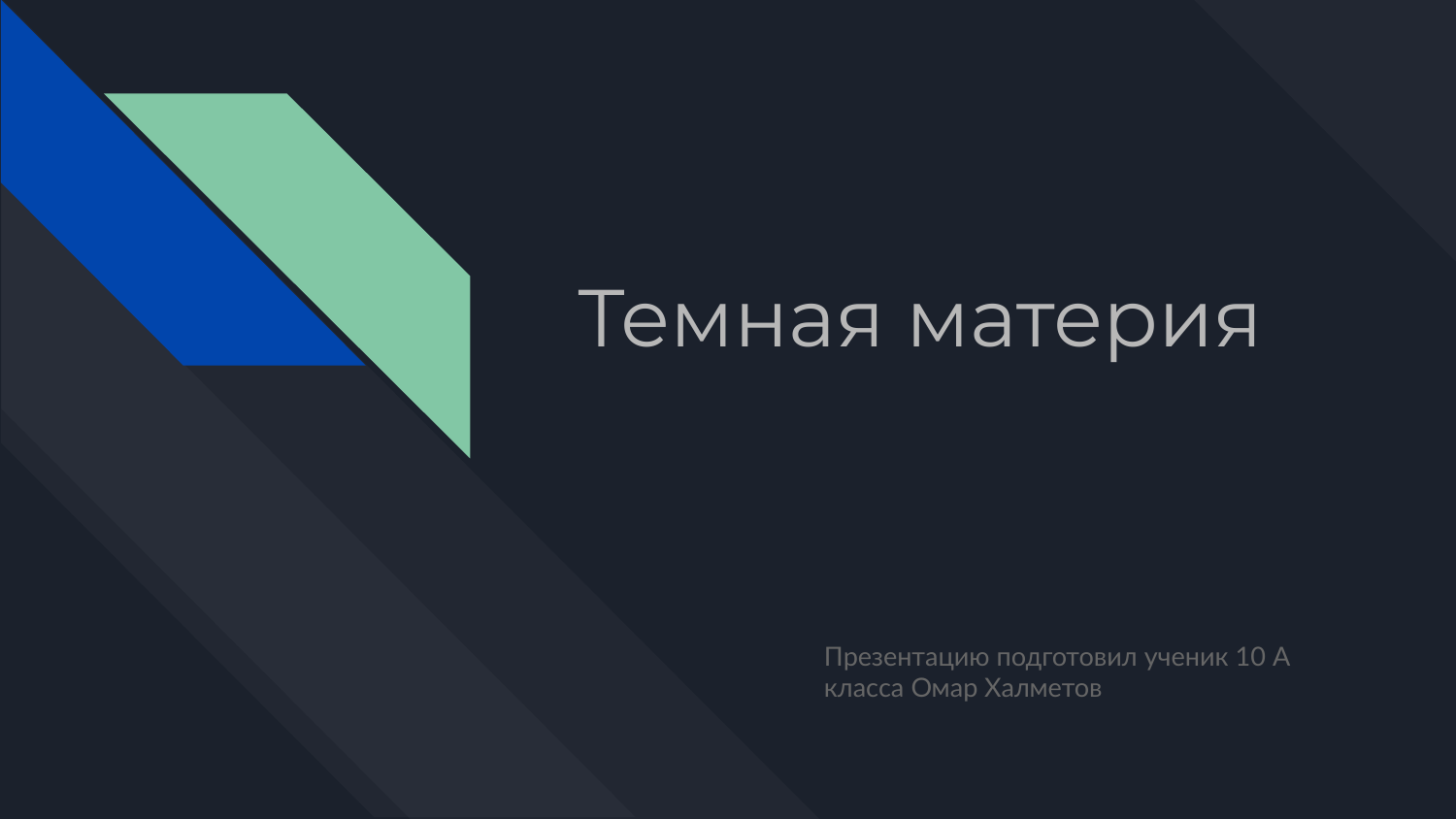

# Темная материя
Презентацию подготовил ученик 10 А класса Омар Халметов